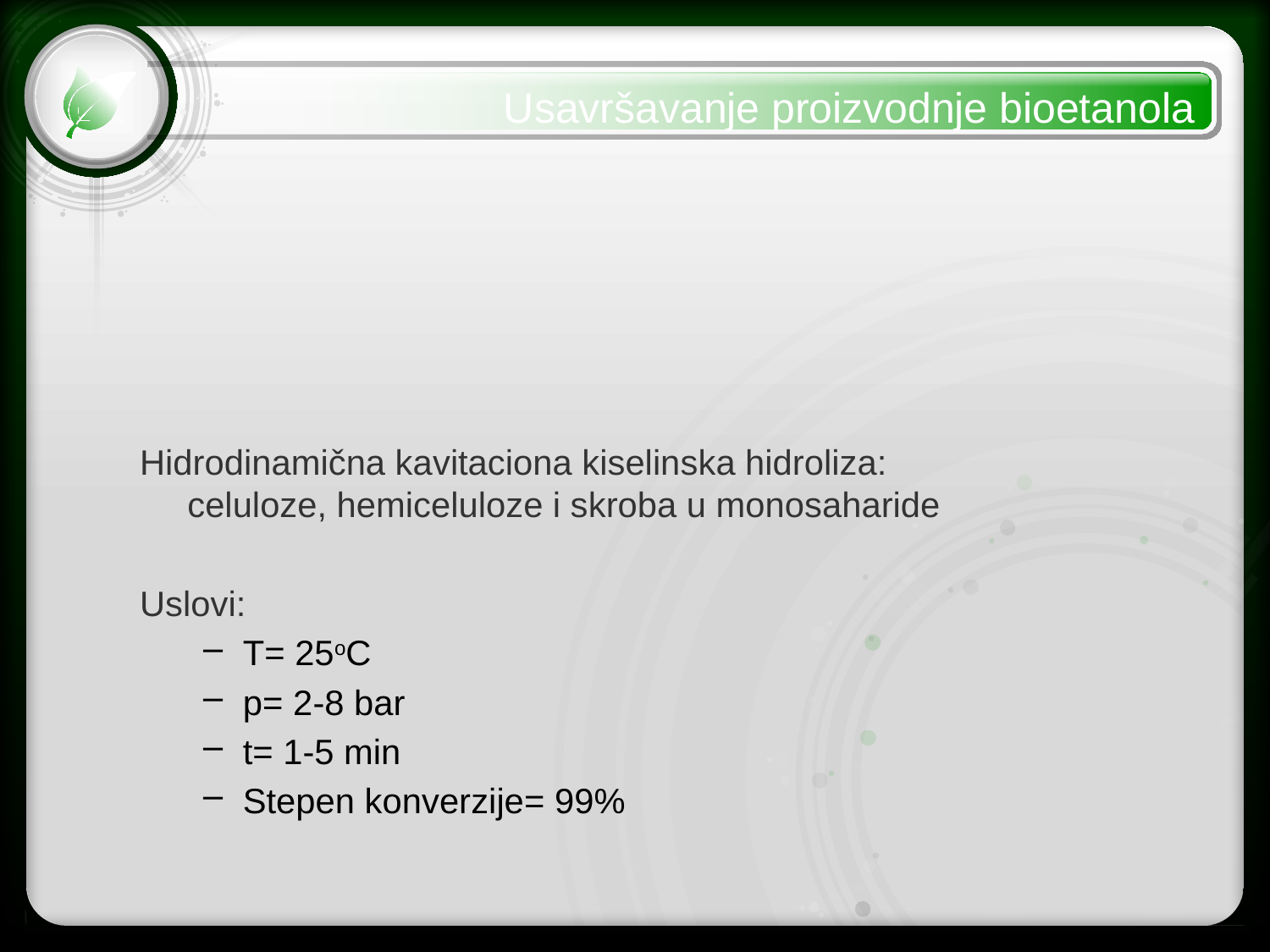

Usavršavanje proizvodnje bioetanola
Hidrodinamična kavitaciona kiselinska hidroliza: celuloze, hemiceluloze i skroba u monosaharide

Uslovi:
T= 25oC
p= 2-8 bar
t= 1-5 min
Stepen konverzije= 99%